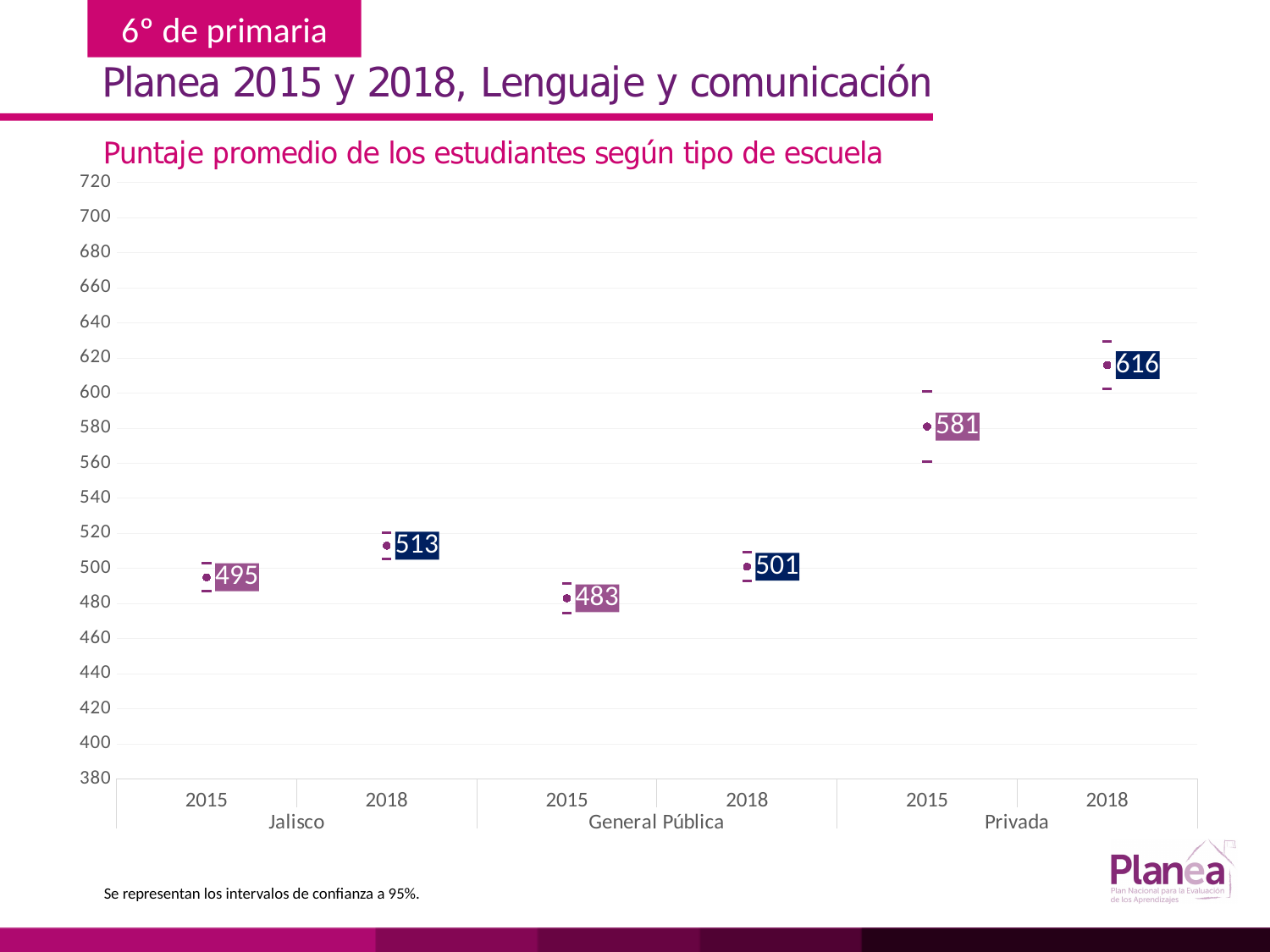

Planea 2015 y 2018, Lenguaje y comunicación

Puntaje promedio de los estudiantes según tipo de escuela

### Chart

| Category |  |  |  |
|---|---|---|---|
| 2015 | 487.04 | 502.96 | 495.0 |
| 2018 | 505.637 | 520.363 | 513.0 |
| 2015 | 474.443 | 491.557 | 483.0 |
| 2018 | 492.841 | 509.159 | 501.0 |
| 2015 | 560.901 | 601.099 | 581.0 |
| 2018 | 602.468 | 629.532 | 616.0 |
Se representan los intervalos de confianza a 95%.